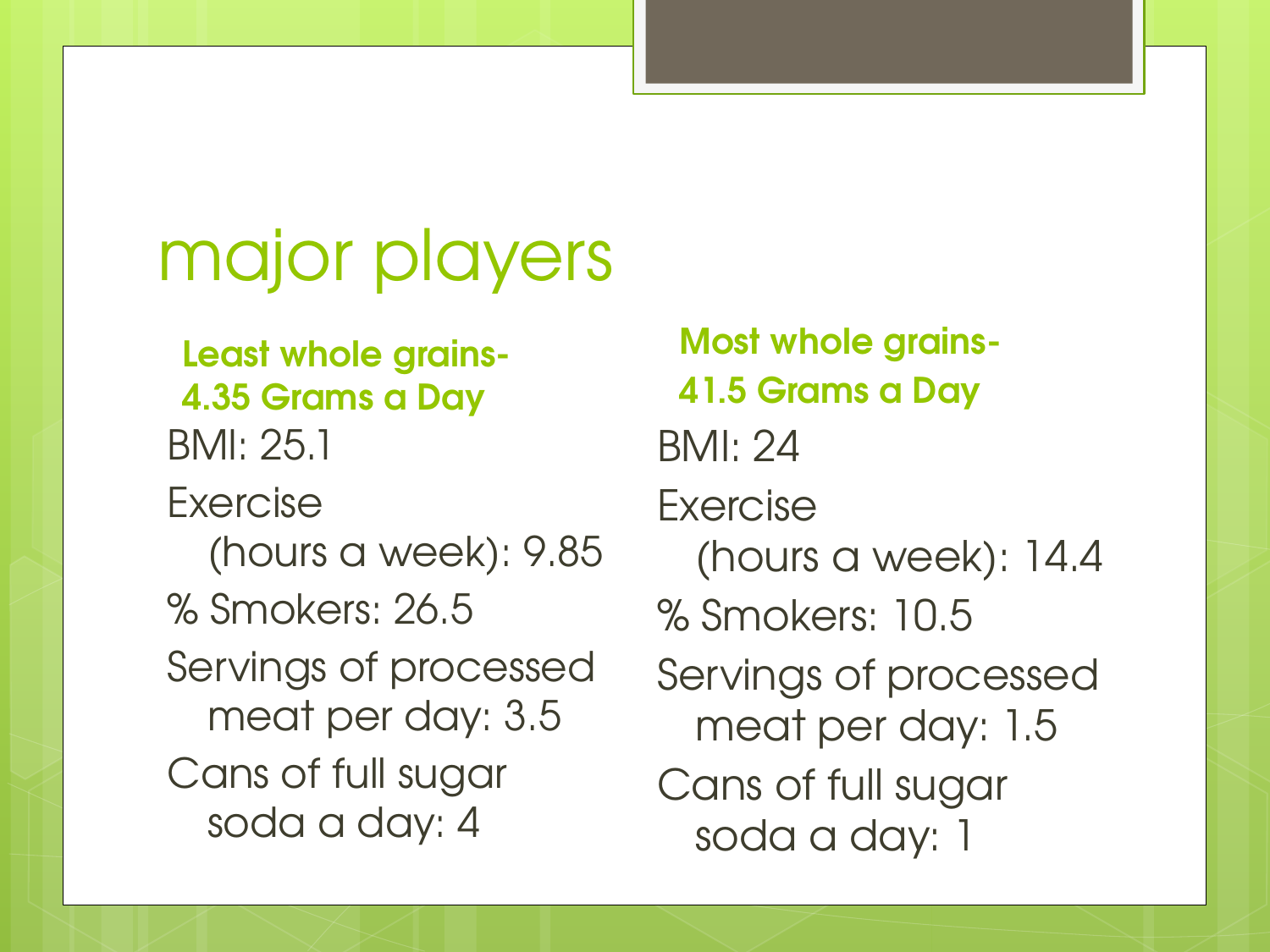

# major players
Least whole grains-
4.35 Grams a Day
Most whole grains-
41.5 Grams a Day
BMI: 25.1
Exercise
(hours a week): 9.85
% Smokers: 26.5
Servings of processed meat per day: 3.5
Cans of full sugar soda a day: 4
BMI: 24
Exercise
(hours a week): 14.4
% Smokers: 10.5
Servings of processed meat per day: 1.5
Cans of full sugar soda a day: 1